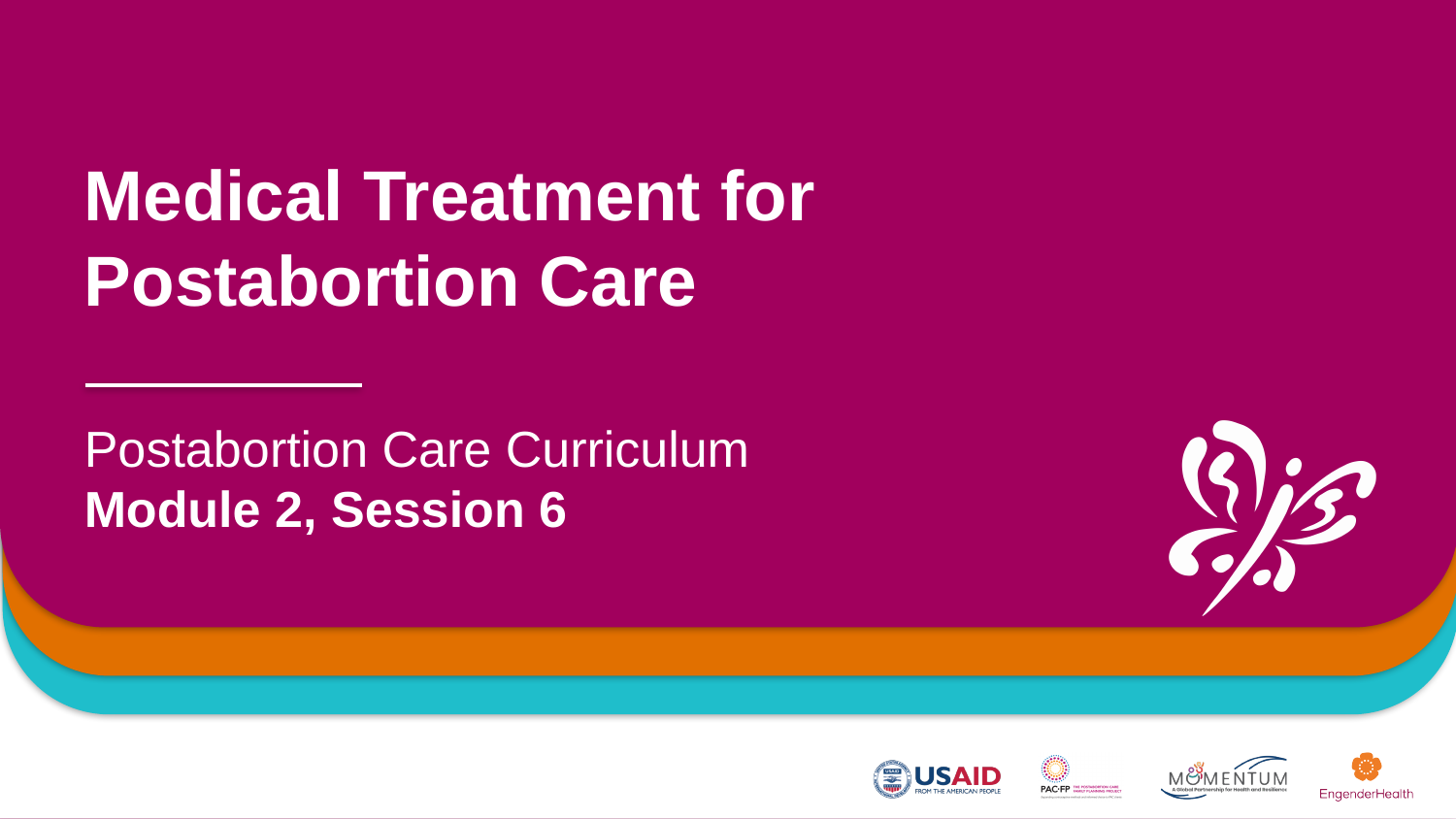

# Medical Treatment for Postabortion Care
Postabortion Care Curriculum
Module 2, Session 6